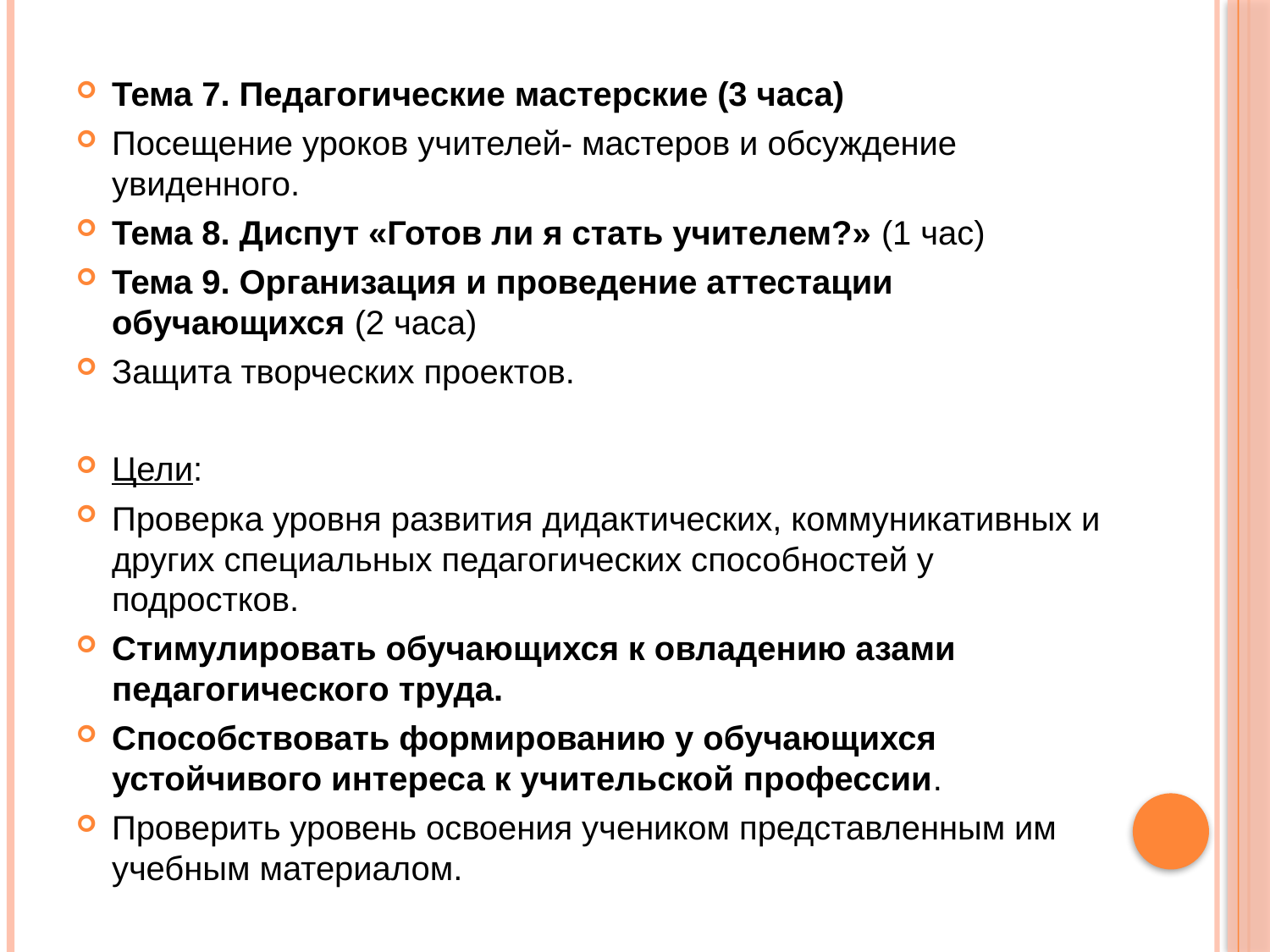

Тема 7. Педагогические мастерские (3 часа)
Посещение уроков учителей- мастеров и обсуждение увиденного.
Тема 8. Диспут «Готов ли я стать учителем?» (1 час)
Тема 9. Организация и проведение аттестации обучающихся (2 часа)
Защита творческих проектов.

Цели:
Проверка уровня развития дидактических, коммуникативных и других специальных педагогических способностей у подростков.
Стимулировать обучающихся к овладению азами педагогического труда.
Способствовать формированию у обучающихся устойчивого интереса к учительской профессии.
Проверить уровень освоения учеником представленным им учебным материалом.